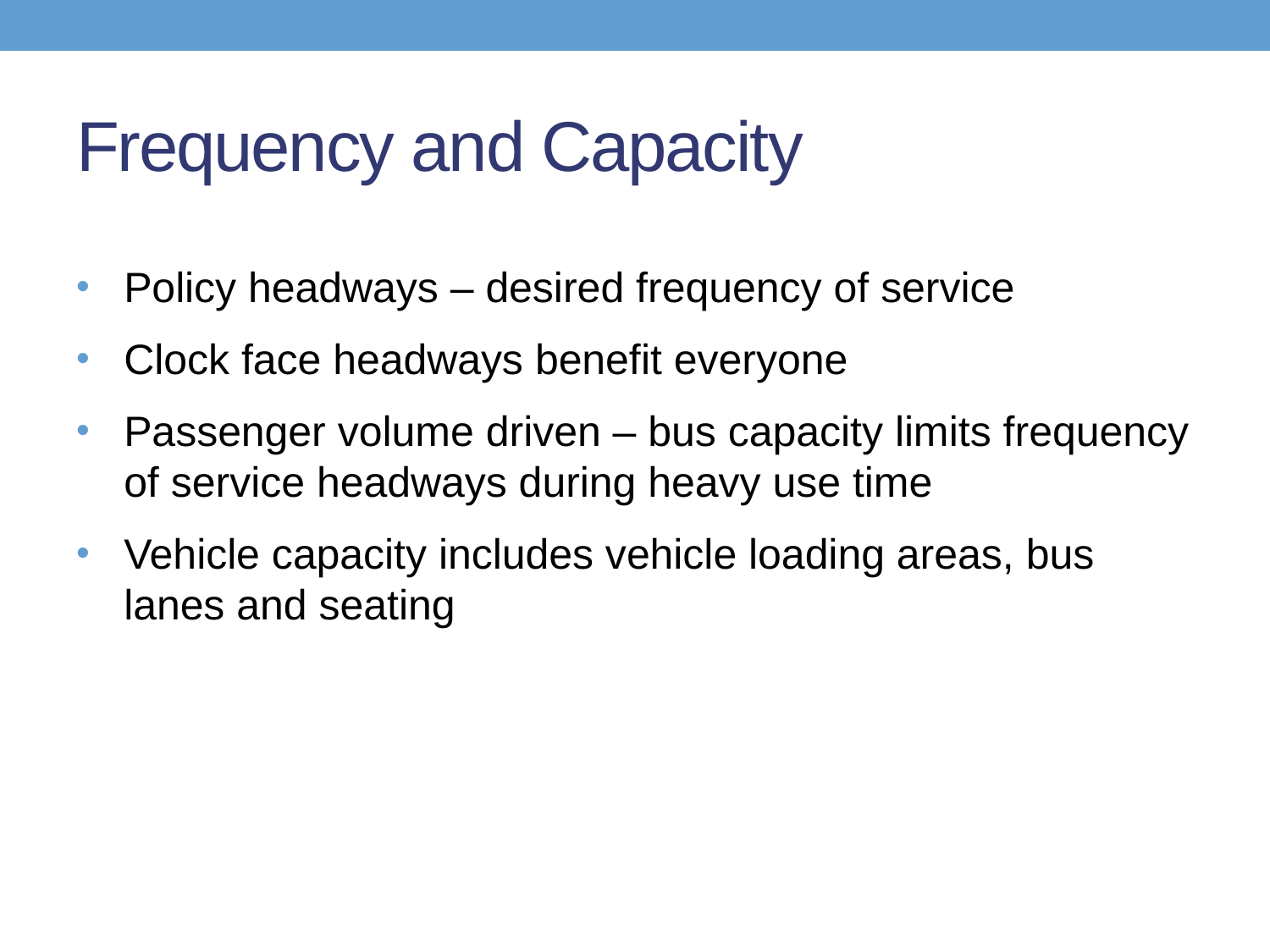

# Frequency and Capacity
Policy headways – desired frequency of service
Clock face headways benefit everyone
Passenger volume driven – bus capacity limits frequency of service headways during heavy use time
Vehicle capacity includes vehicle loading areas, bus lanes and seating